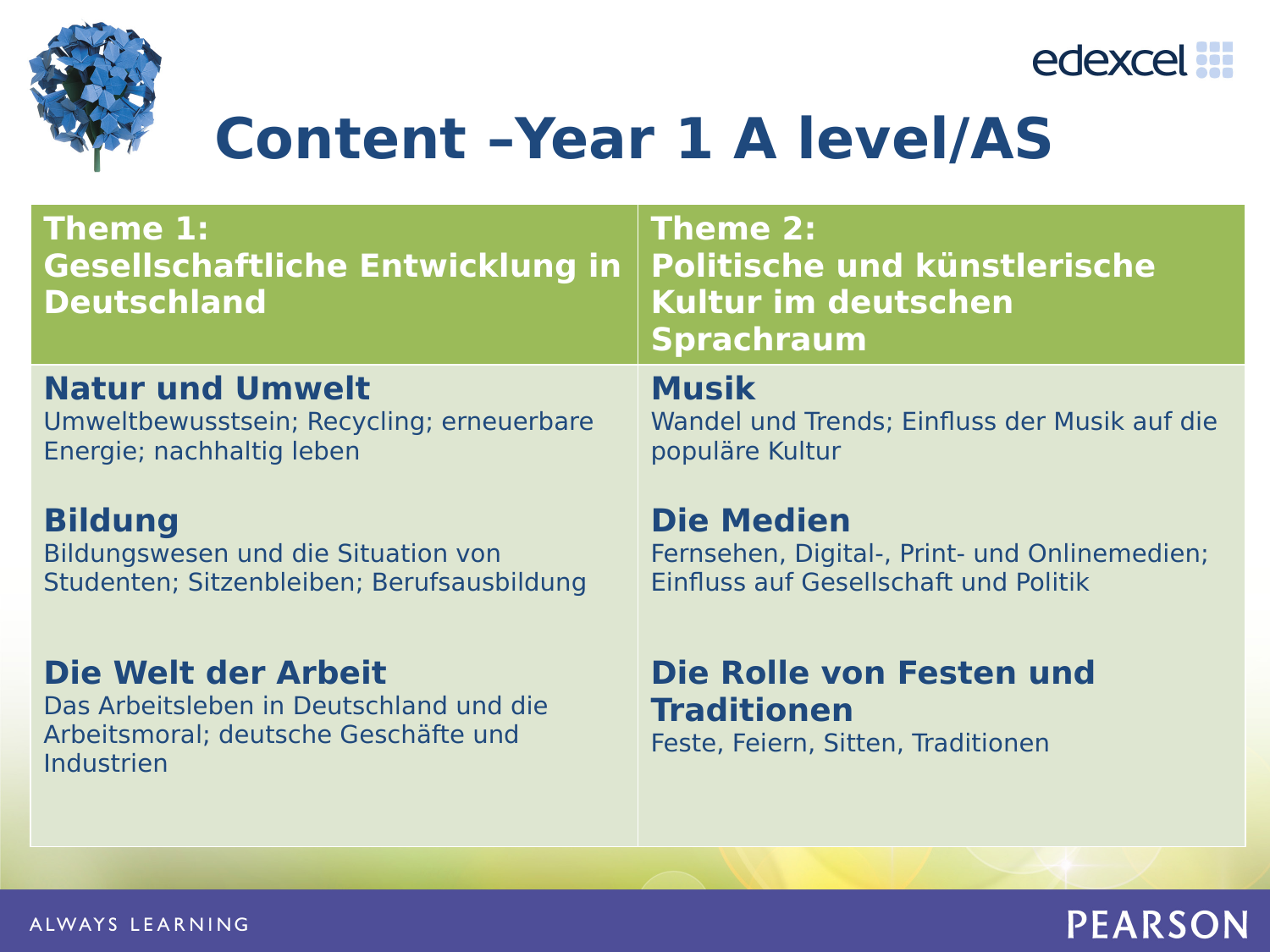

# Content –Year 1 A level/AS
| Theme 1: Gesellschaftliche Entwicklung in Deutschland | Theme 2: Politische und künstlerische Kultur im deutschen Sprachraum |
| --- | --- |
| Natur und Umwelt Umweltbewusstsein; Recycling; erneuerbare Energie; nachhaltig leben Bildung Bildungswesen und die Situation von Studenten; Sitzenbleiben; Berufsausbildung Die Welt der Arbeit Das Arbeitsleben in Deutschland und die Arbeitsmoral; deutsche Geschäfte und Industrien | Musik Wandel und Trends; Einfluss der Musik auf die populäre Kultur Die Medien Fernsehen, Digital-, Print- und Onlinemedien; Einfluss auf Gesellschaft und Politik Die Rolle von Festen und Traditionen Feste, Feiern, Sitten, Traditionen |